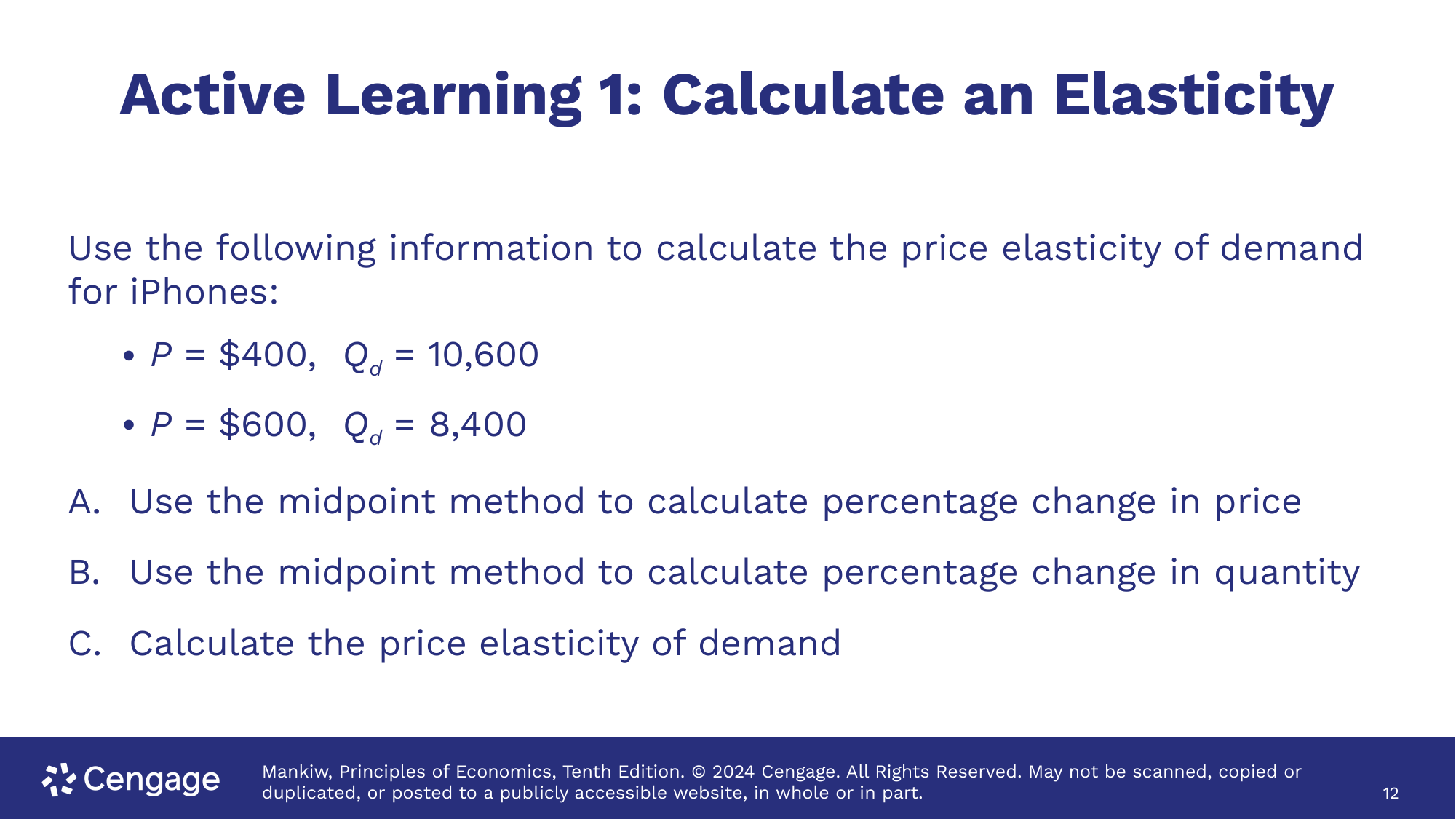

# Active Learning 1: Calculate an Elasticity
Use the following information to calculate the price elasticity of demand for iPhones:
P = $400,  Qd = 10,600
P = $600,  Qd = 8,400
Use the midpoint method to calculate percentage change in price
Use the midpoint method to calculate percentage change in quantity
Calculate the price elasticity of demand